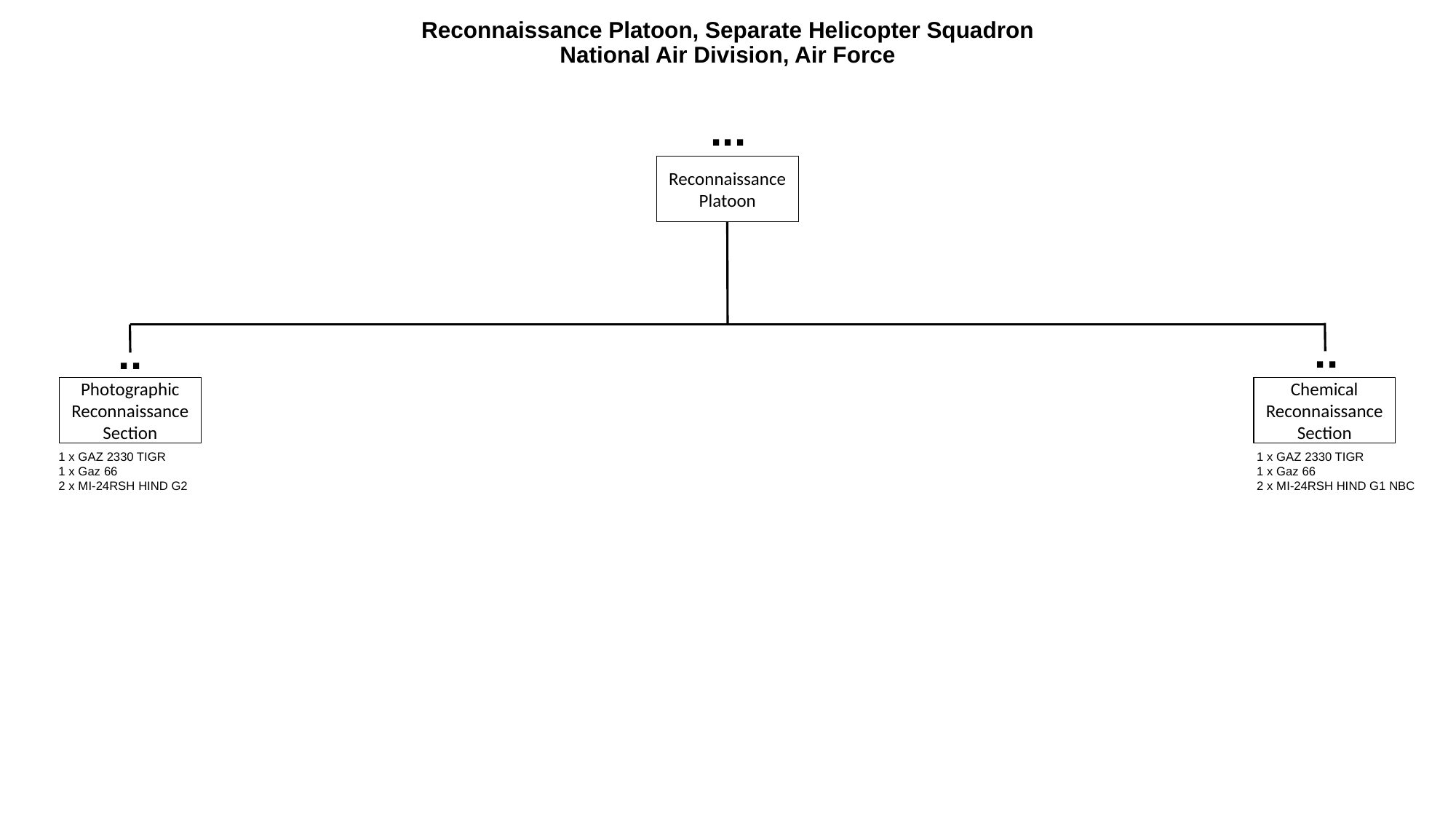

# Reconnaissance Platoon, Separate Helicopter Squadron National Air Division, Air Force
...
Reconnaissance
Platoon
..
..
Photographic Reconnaissance Section
Chemical Reconnaissance Section
1 x GAZ 2330 TIGR
1 x Gaz 66
2 x MI-24RSH HIND G2
1 x GAZ 2330 TIGR
1 x Gaz 66
2 x MI-24RSH HIND G1 NBC